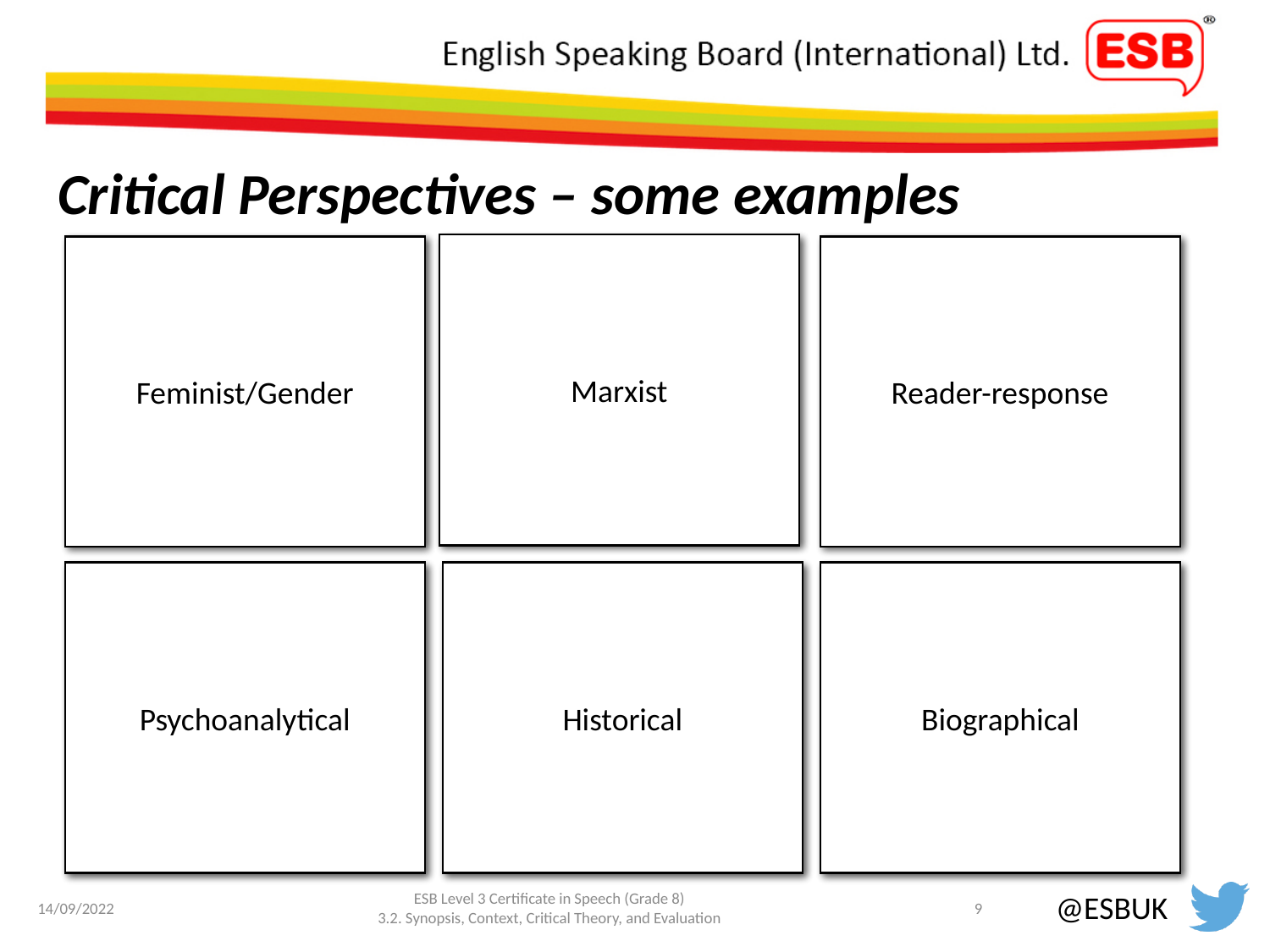

# Critical Perspectives – some examples
Marxist
Feminist/Gender
Considers the text through the experiences of women (or more recently the LGBTQ+ community).
Marxist
Considers the text through the lens of politics, and particularly through class and economic status.
Reader-response
Considers the text through the reader and how they interpret it.
This might consider how different readers might respond to a text differently.
Feminist/Gender
Reader-response
Psychoanalytical
Looks at the characters (and sometimes the author) and their motivations through a psychoanalytic lens, e.g. through the work of Freud and Jung
Post-Colonial
Considers how the text is interpreted in a post-colonial word, and how the text addresses the identities of decolonialised peoples.
Biographical
Explored how the writer’s own life and context has influenced their writing and how we interpret it.
Psychoanalytical
Historical
Biographical
14/09/2022
ESB Level 3 Certificate in Speech (Grade 8)
3.2. Synopsis, Context, Critical Theory, and Evaluation
9